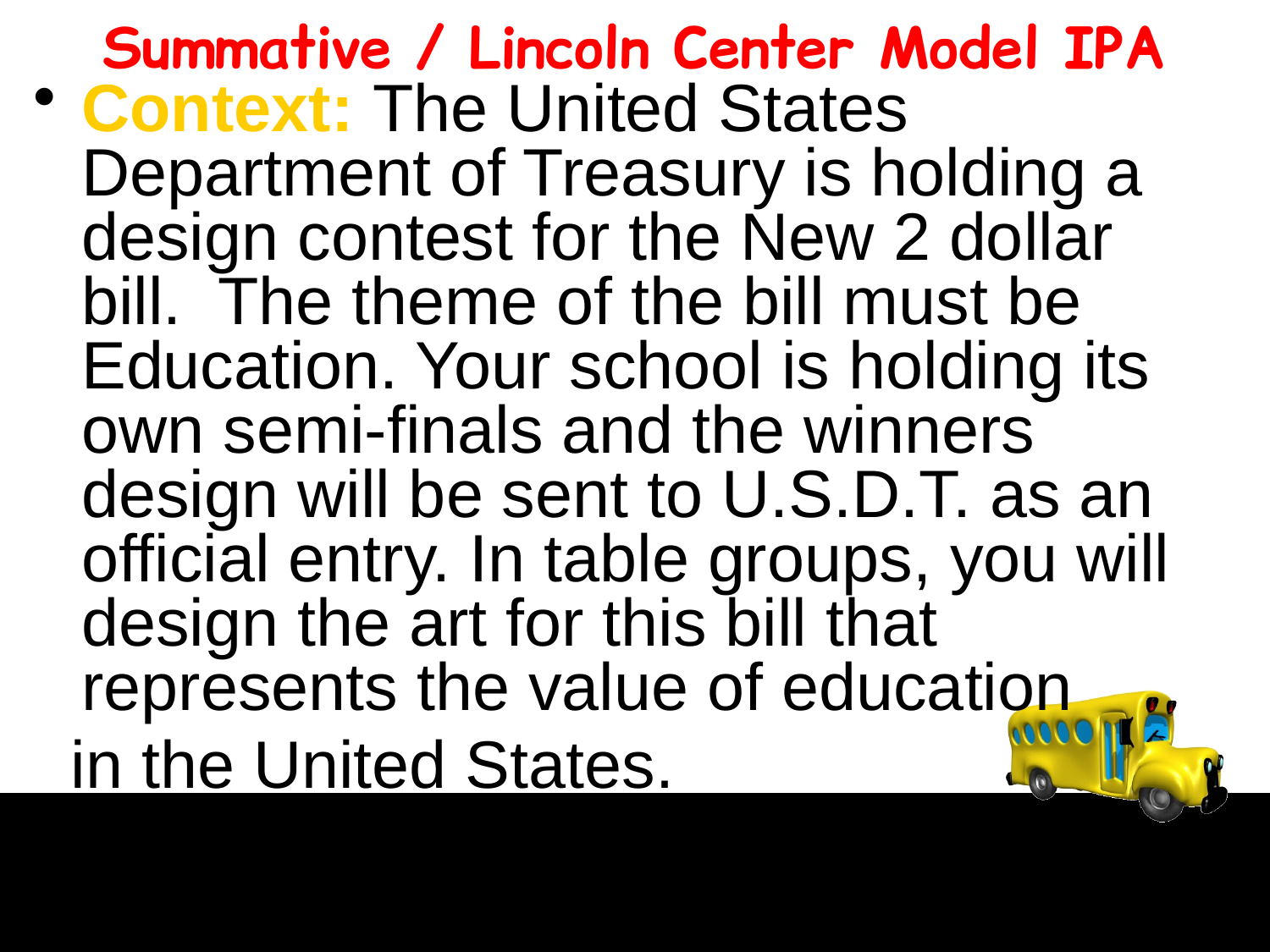

# Summative / Lincoln Center Model IPA
Context: The United States Department of Treasury is holding a design contest for the New 2 dollar bill.  The theme of the bill must be Education. Your school is holding its own semi-finals and the winners design will be sent to U.S.D.T. as an official entry. In table groups, you will design the art for this bill that represents the value of education
  in the United States.